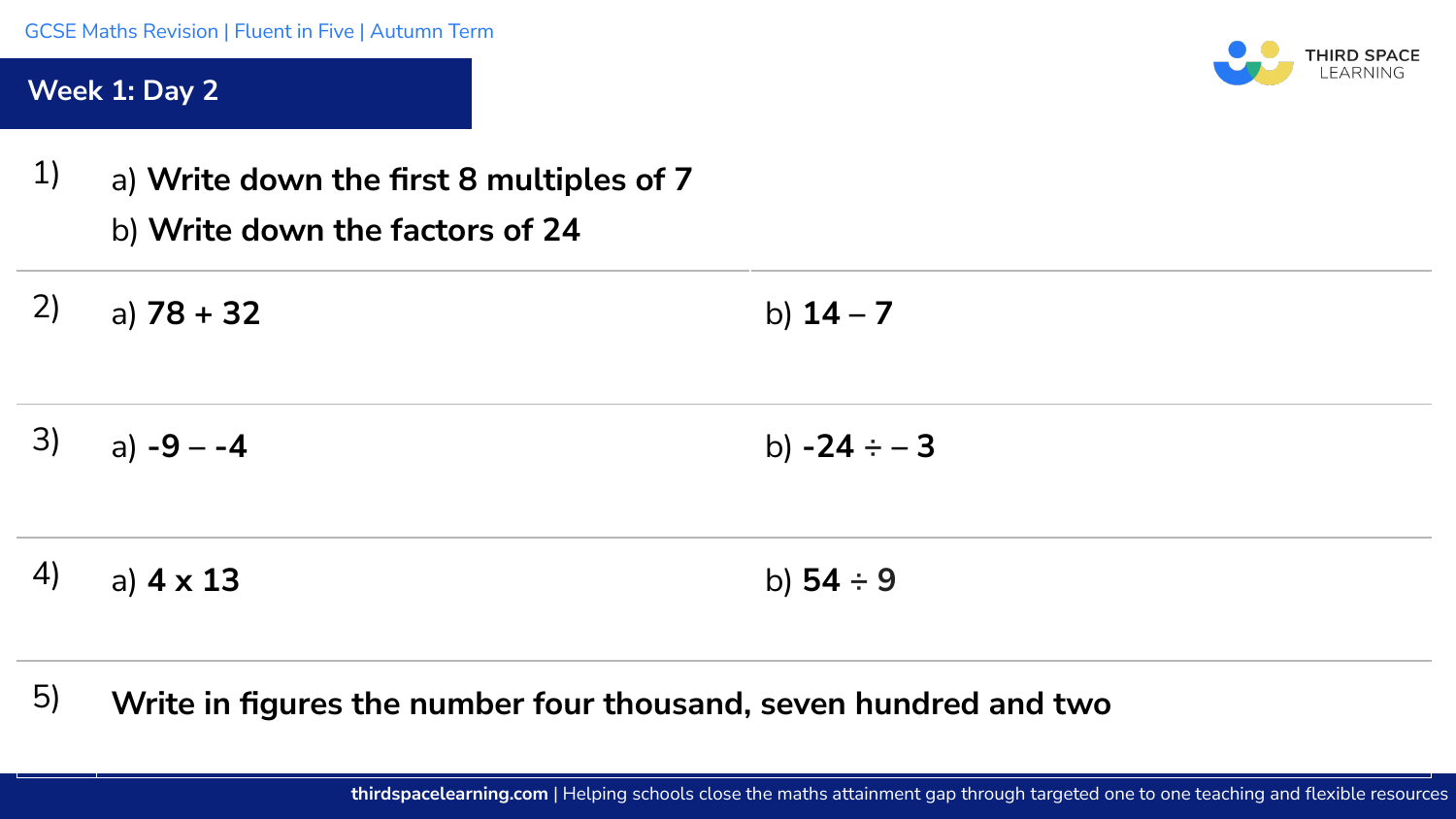

Week 1: Day 2
| 1) | a) Write down the first 8 multiples of 7 b) Write down the factors of 24 |  |
| --- | --- | --- |
| 2) | a) 78 + 32 | b) 14 – 7 |
| 3) | a) -9 – -4 | b) -24 ÷ – 3 |
| 4) | a) 4 x 13 | b) 54 ÷ 9 |
| 5) | Write in figures the number four thousand, seven hundred and two |  |